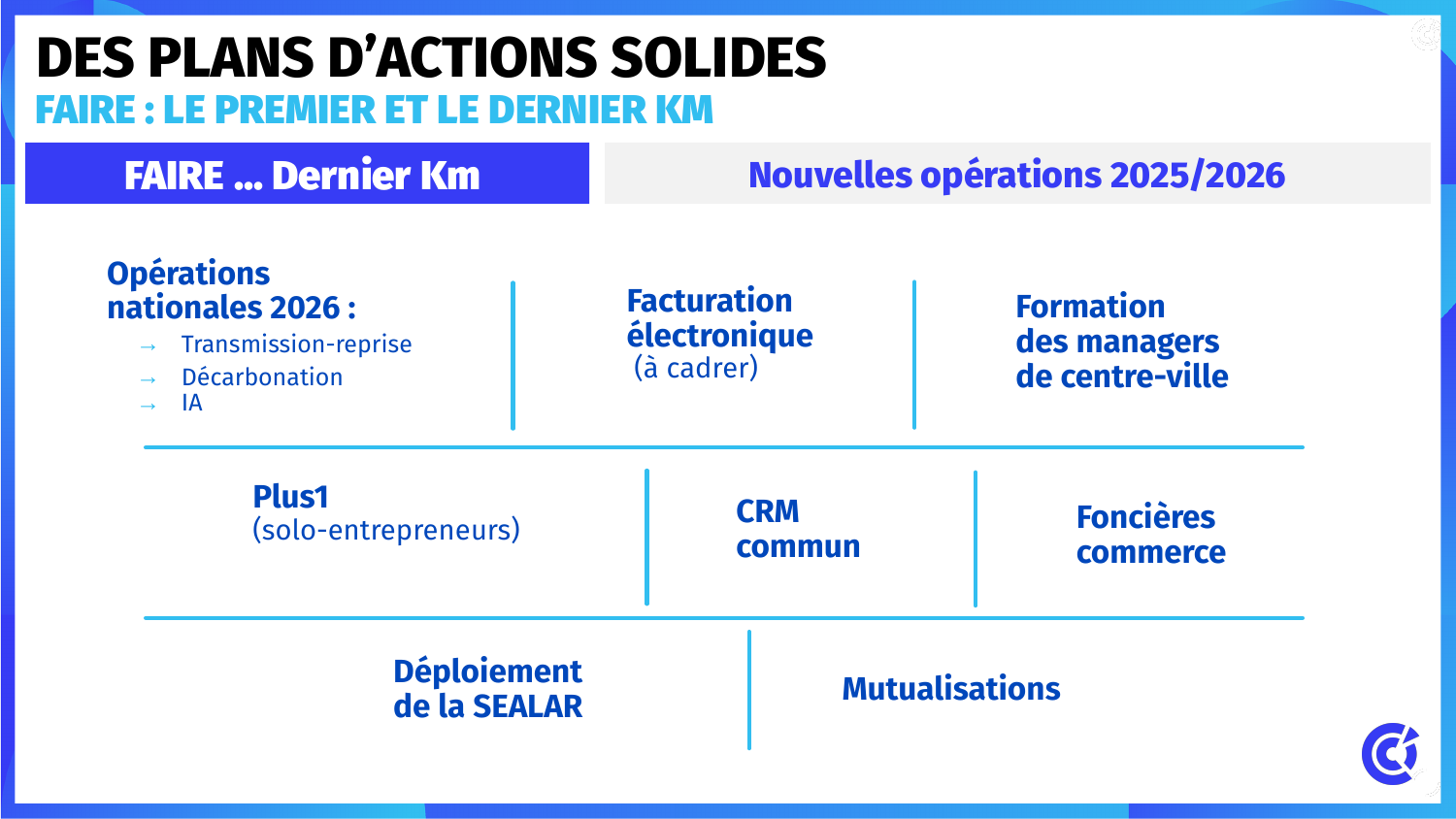

# DES planS d’actionS solideS
Faire : LE PREMIER ET LE DERNIER KM
FAIRE … Dernier Km
Nouvelles opérations 2025/2026
Opérations
nationales 2026 :
Transmission-reprise
Décarbonation
IA
Facturation électronique
 (à cadrer)
Formation
des managers
de centre-ville
Plus1
(solo-entrepreneurs)
CRM commun
Foncières commerce
Déploiement
de la SEALAR
Mutualisations